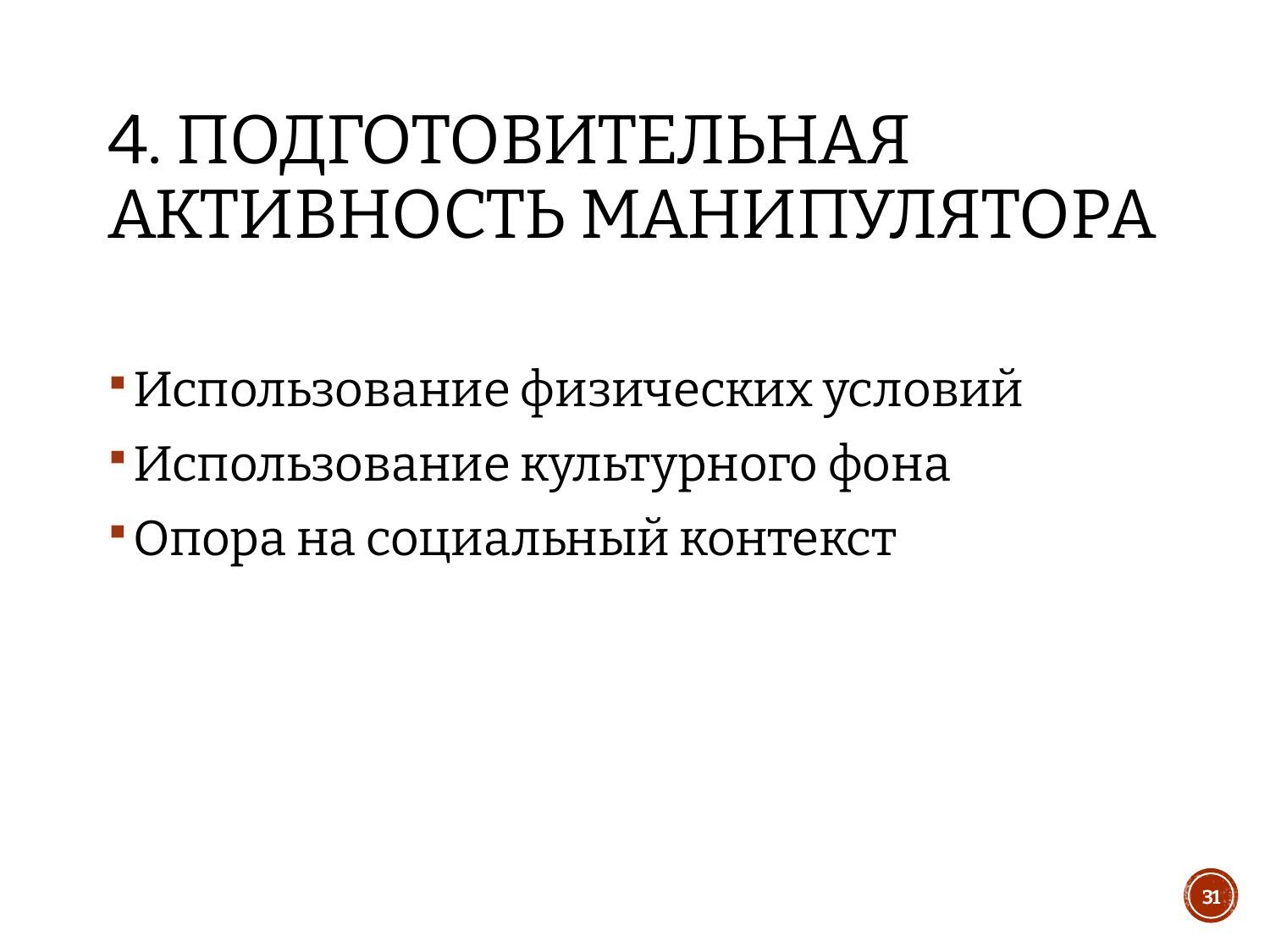

# 4. Подготовительная активность манипулятора

Использование физических условий
Использование культурного фона
Опора на социальный контекст
31